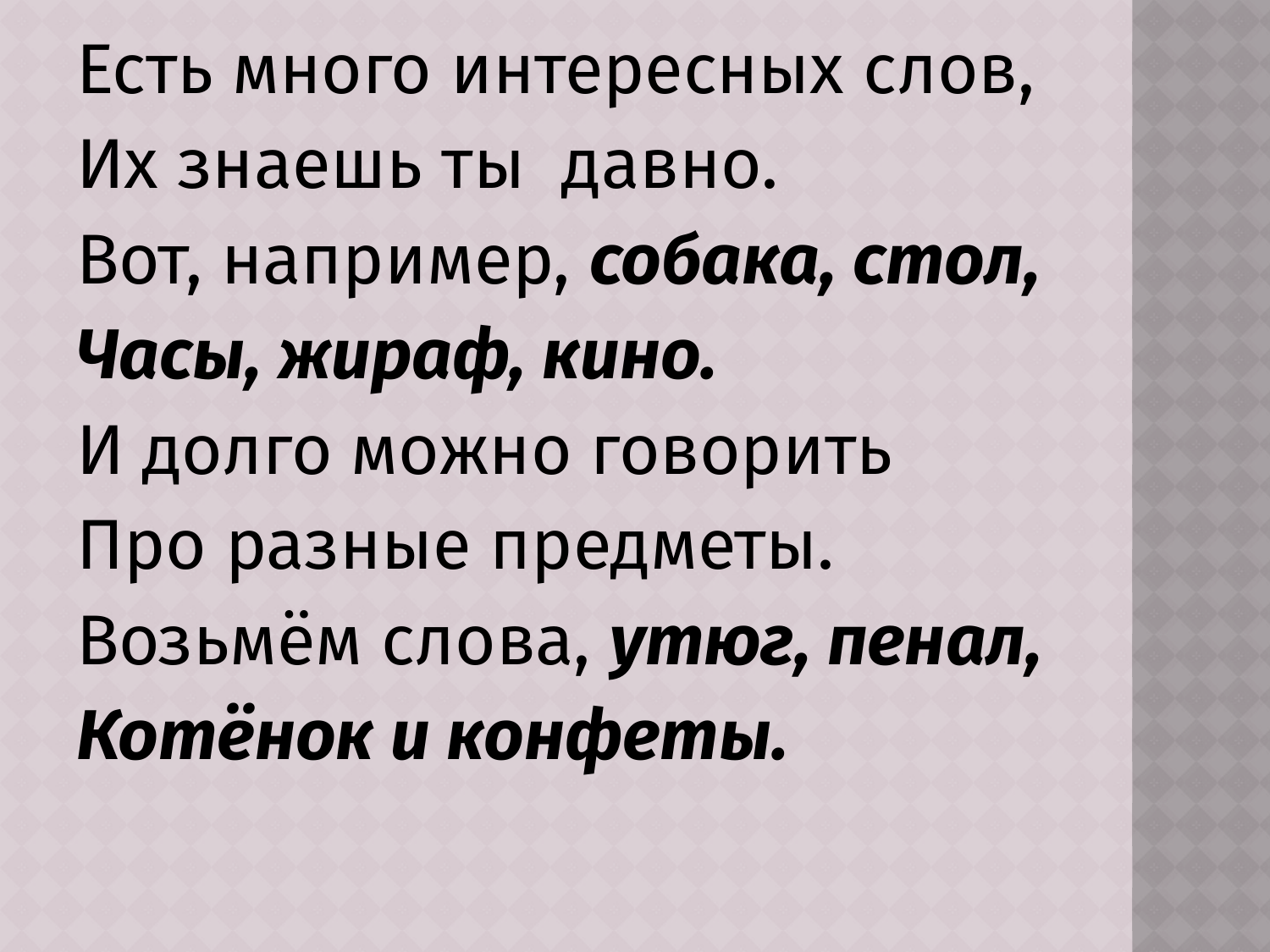

Есть много интересных слов,
Их знаешь ты  давно.
Вот, например, собака, стол,
Часы, жираф, кино.
И долго можно говорить
Про разные предметы.
Возьмём слова, утюг, пенал,
Котёнок и конфеты.